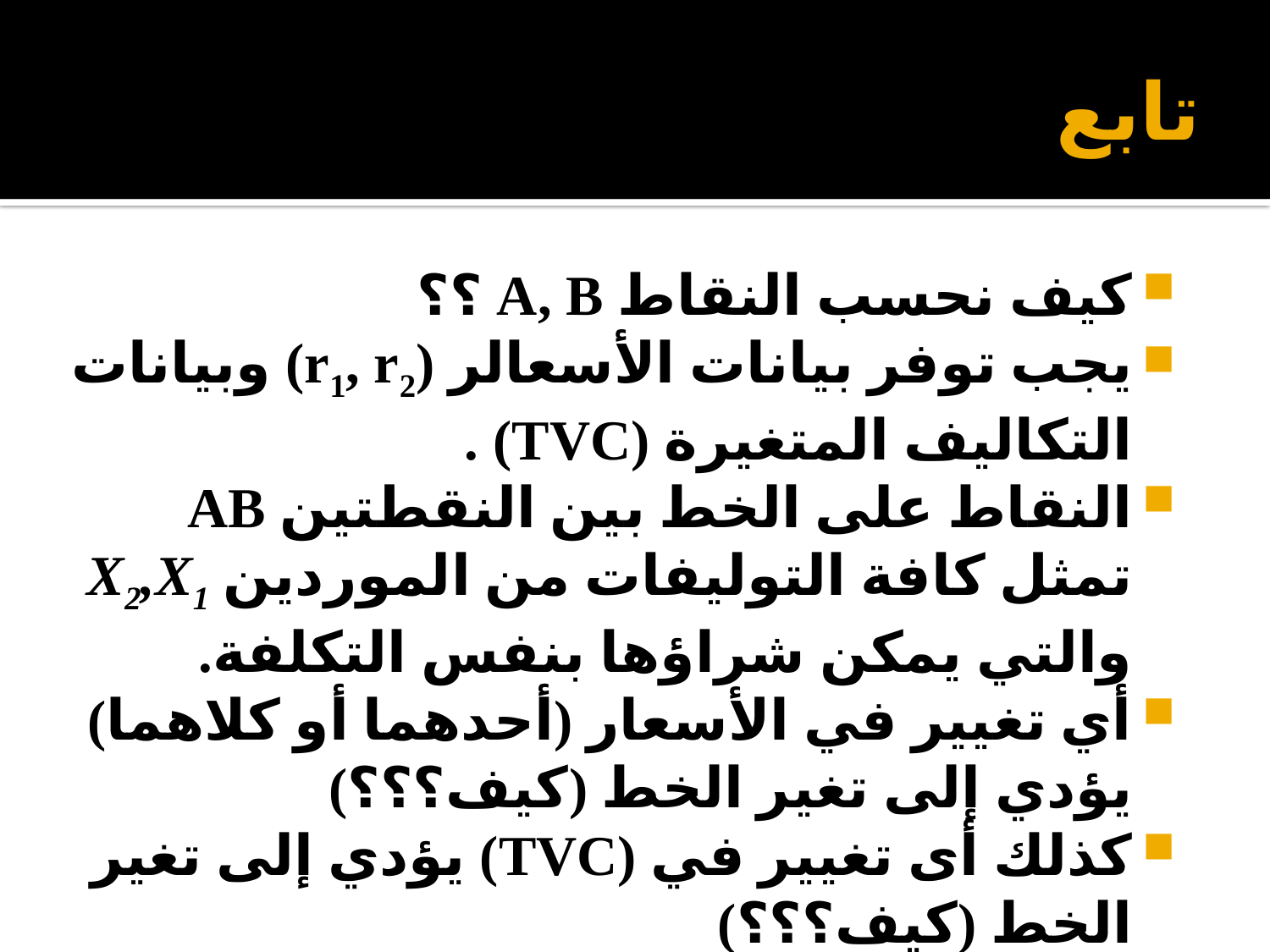

# تابع
كيف نحسب النقاط A, B ؟؟
يجب توفر بيانات الأسعالر (r1, r2) وبيانات التكاليف المتغيرة (TVC) .
النقاط على الخط بين النقطتين AB تمثل كافة التوليفات من الموردين X2,X1 والتي يمكن شراؤها بنفس التكلفة.
أي تغيير في الأسعار (أحدهما أو كلاهما) يؤدي إلى تغير الخط (كيف؟؟؟)
كذلك أى تغيير في (TVC) يؤدي إلى تغير الخط (كيف؟؟؟)